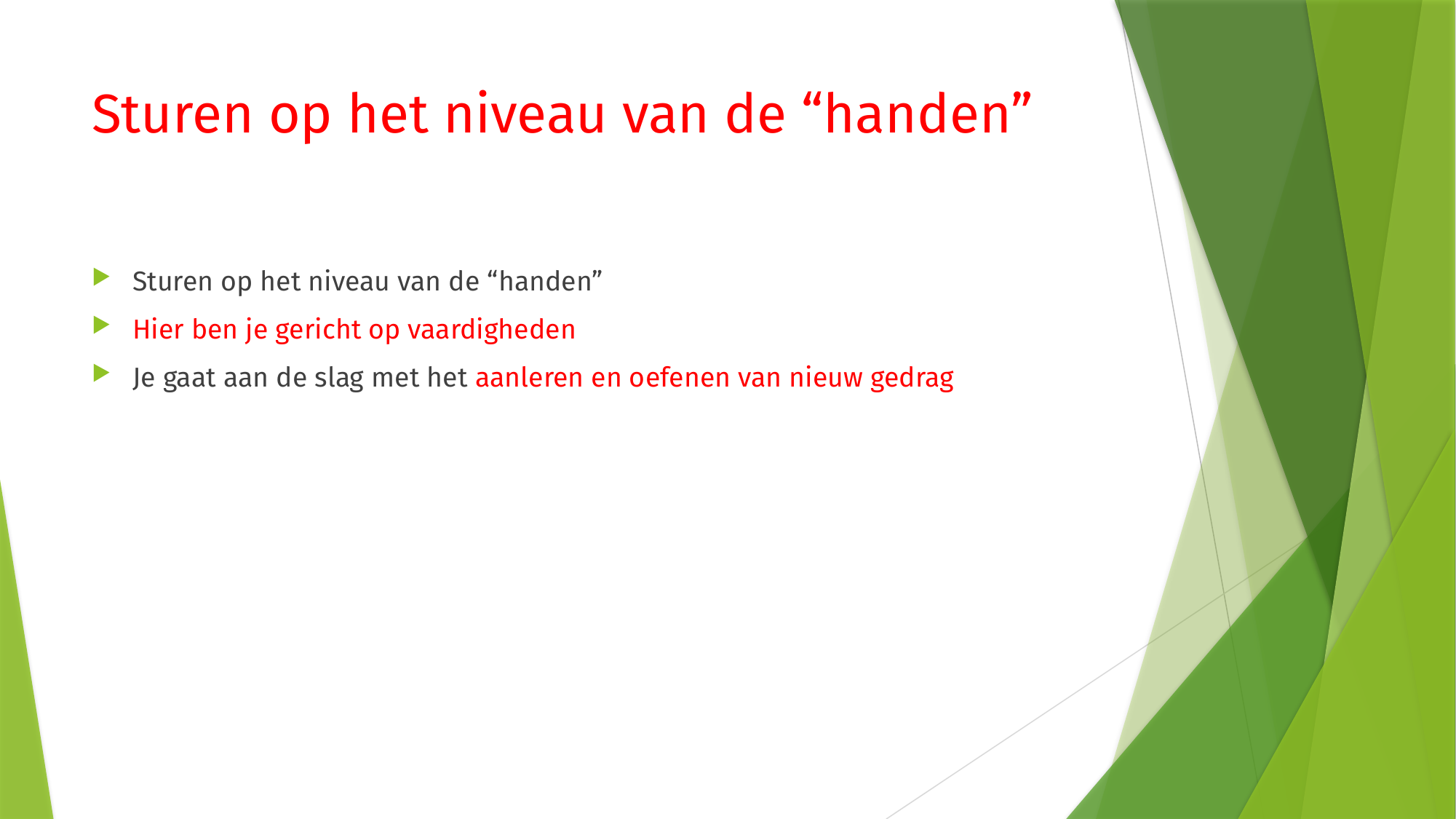

# Sturen op het niveau van de “handen”
Sturen op het niveau van de “handen”
Hier ben je gericht op vaardigheden
Je gaat aan de slag met het aanleren en oefenen van nieuw gedrag